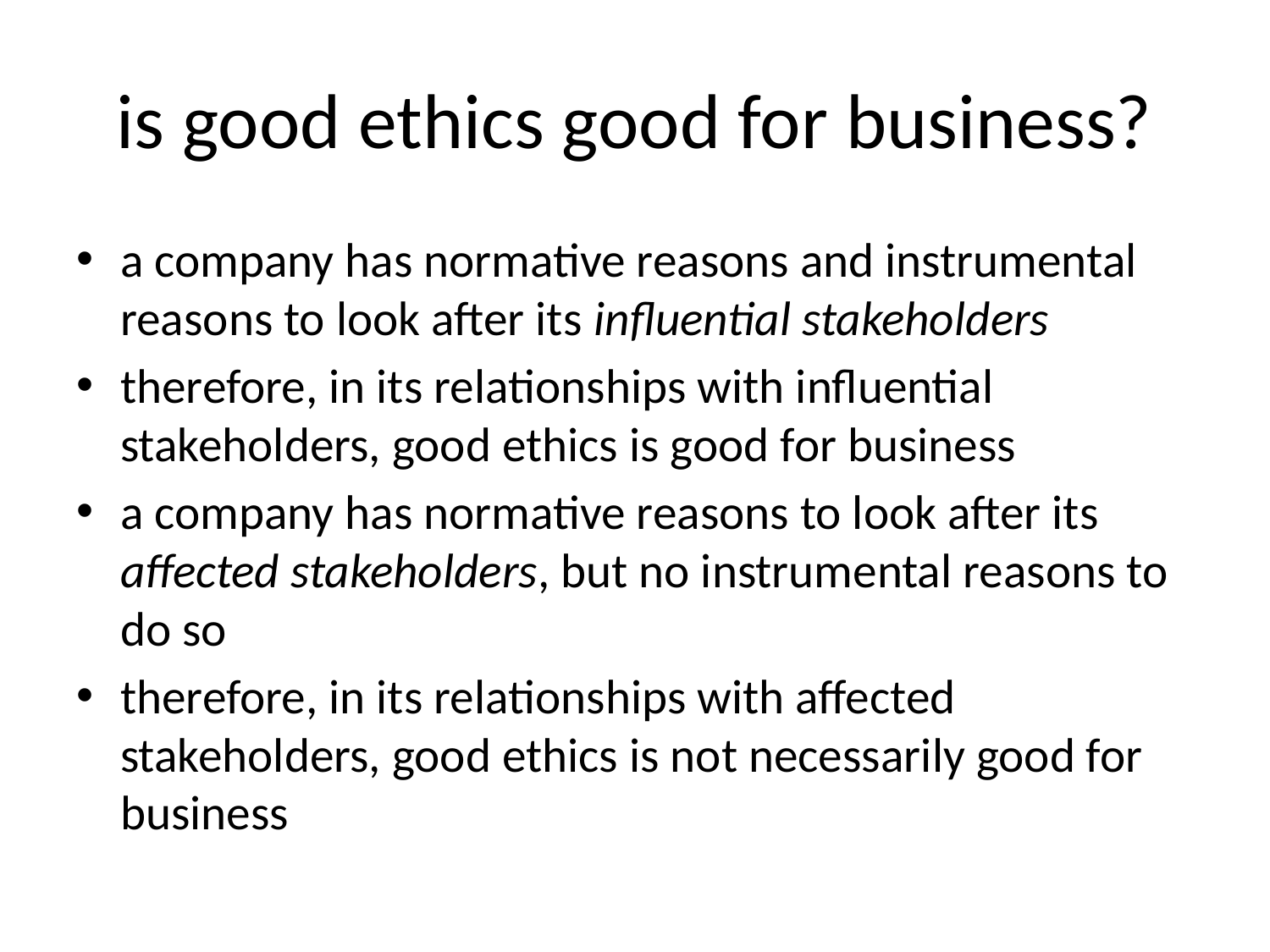

# is good ethics good for business?
a company has normative reasons and instrumental reasons to look after its influential stakeholders
therefore, in its relationships with influential stakeholders, good ethics is good for business
a company has normative reasons to look after its affected stakeholders, but no instrumental reasons to do so
therefore, in its relationships with affected stakeholders, good ethics is not necessarily good for business